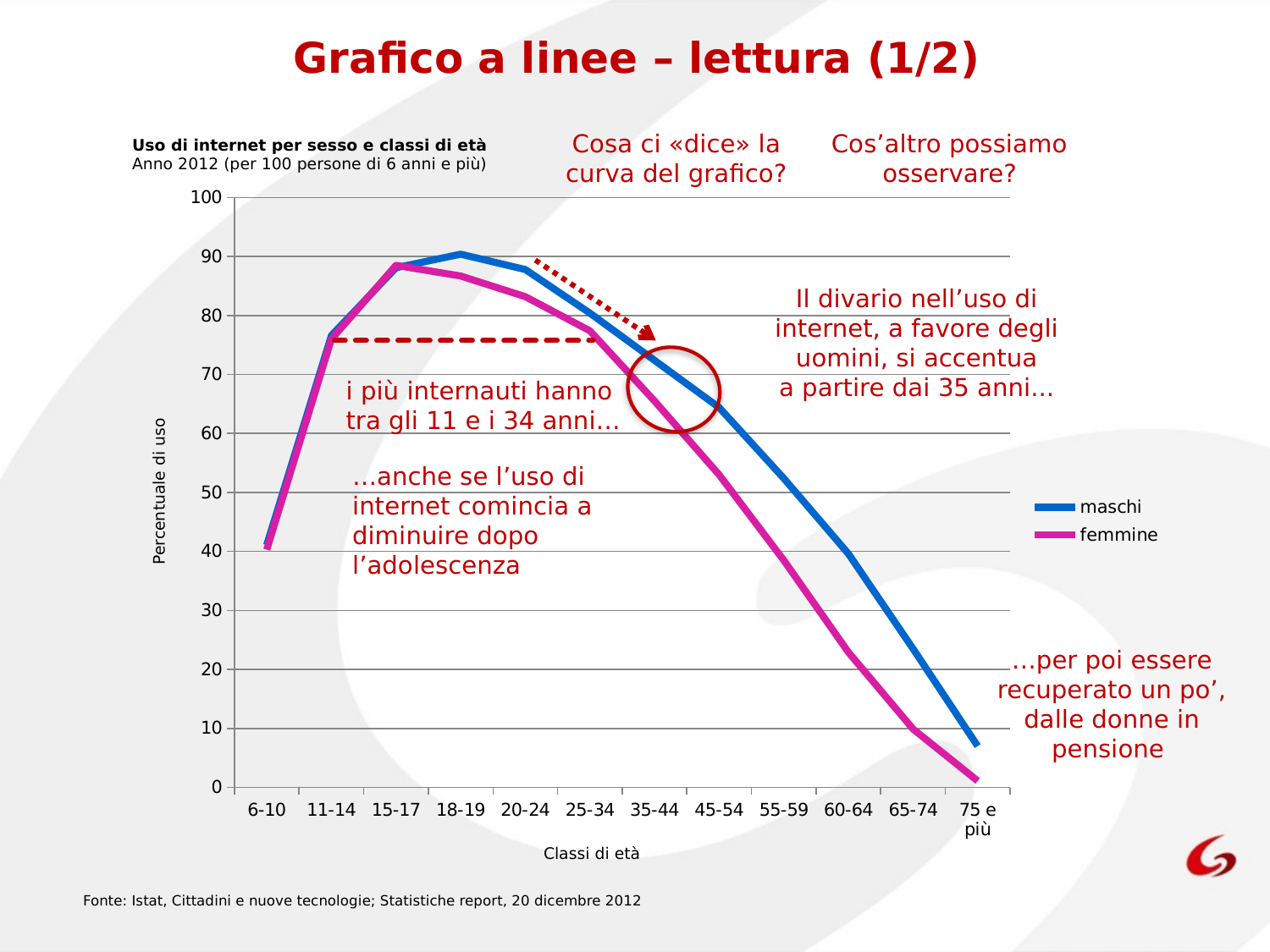

Grafico a linee – lettura (1/2)
Uso di internet per sesso e classi di età
Anno 2012 (per 100 persone di 6 anni e più)
Cosa ci «dice» la curva del grafico?
Cos’altro possiamo osservare?

### Chart

| Category | maschi | femmine |
|---|---|---|
| 6-10 | 41.1 | 40.300000000000004 |
| 11-14 | 76.6 | 76.0 |
| 15-17 | 88.1 | 88.5 |
| 18-19 | 90.4 | 86.7 |
| 20-24 | 87.8 | 83.2 |
| 25-34 | 80.4 | 77.4 |
| 35-44 | 72.4 | 65.5 |
| 45-54 | 64.4 | 53.0 |
| 55-59 | 52.4 | 38.5 |
| 60-64 | 39.6 | 22.9 |
| 65-74 | 23.5 | 9.9 |
| 75 e più | 7.0 | 1.1 |
Il divario nell’uso di internet, a favore degli uomini, si accentua
a partire dai 35 anni...

i più internauti hanno tra gli 11 e i 34 anni…
Percentuale di uso
…anche se l’uso di internet comincia a diminuire dopo l’adolescenza
…per poi essere recuperato un po’, dalle donne in pensione
Classi di età
Fonte: Istat, Cittadini e nuove tecnologie; Statistiche report, 20 dicembre 2012